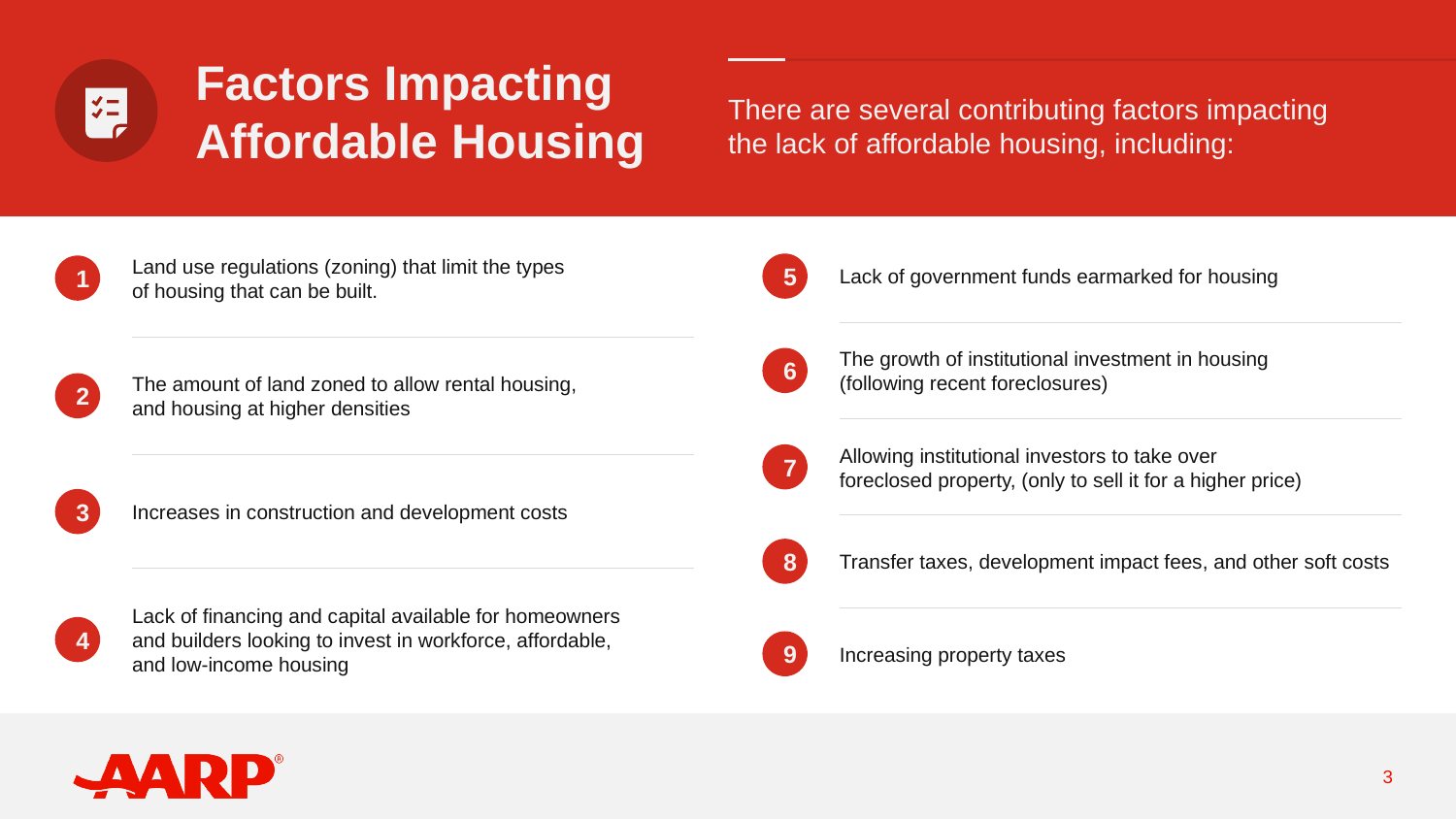

Factors Impacting Affordable Housing

There are several contributing factors impacting
the lack of affordable housing, including:

Land use regulations (zoning) that limit the types
of housing that can be built.
1
5
Lack of government funds earmarked for housing
The growth of institutional investment in housing
(following recent foreclosures)
6
The amount of land zoned to allow rental housing,
and housing at higher densities
2
Allowing institutional investors to take over
foreclosed property, (only to sell it for a higher price)
7
3
Increases in construction and development costs
8
Transfer taxes, development impact fees, and other soft costs
Lack of financing and capital available for homeowners
and builders looking to invest in workforce, affordable,
and low-income housing
4
9
Increasing property taxes